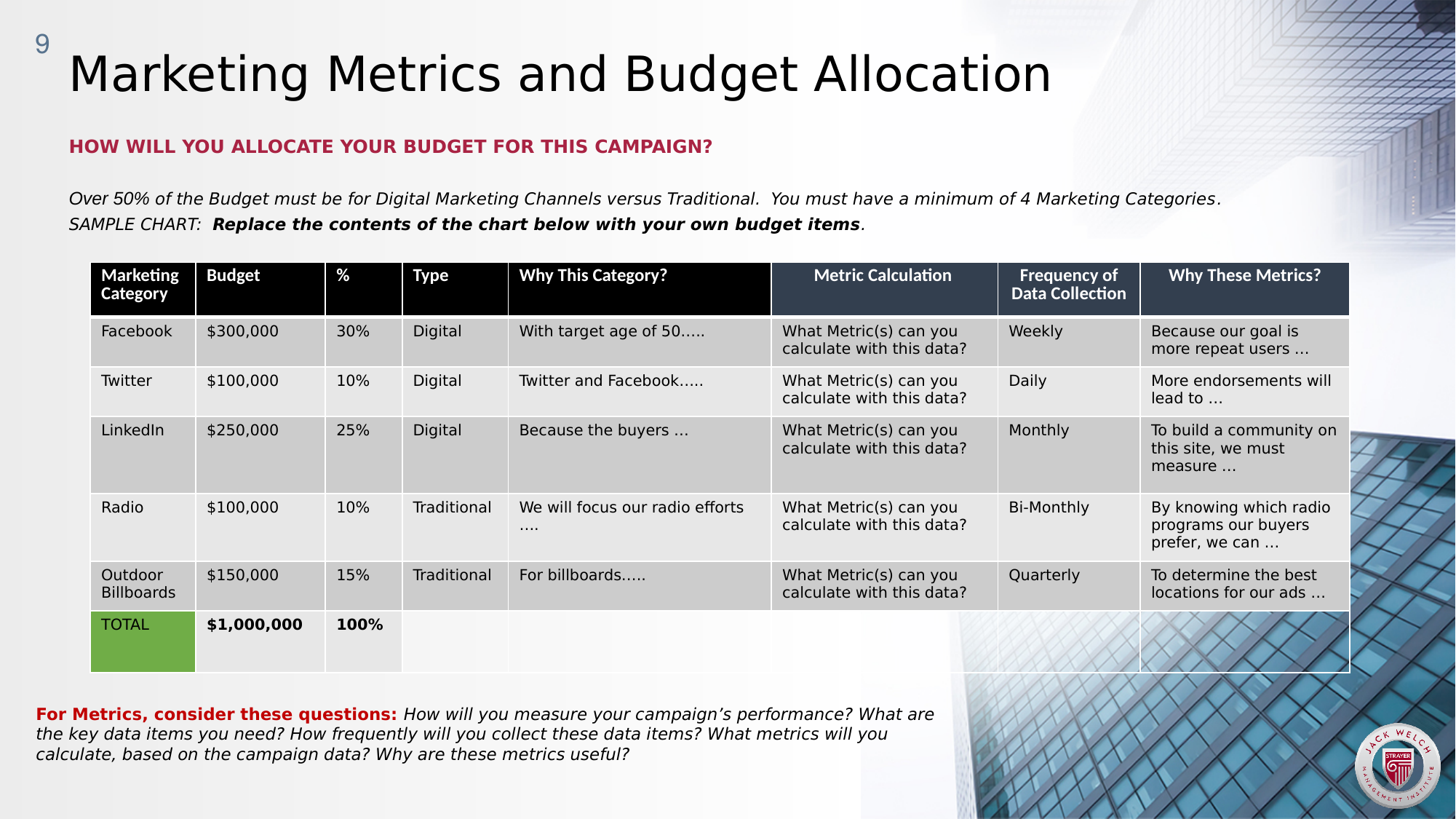

9
Marketing Metrics and Budget Allocation
HOW WILL YOU ALLOCATE YOUR BUDGET FOR THIS CAMPAIGN?
Over 50% of the Budget must be for Digital Marketing Channels versus Traditional.  You must have a minimum of 4 Marketing Categories.
SAMPLE CHART:  Replace the contents of the chart below with your own budget items.
| Marketing Category | Budget | % | Type | Why This Category? | Metric Calculation | Frequency of Data Collection | Why These Metrics? |
| --- | --- | --- | --- | --- | --- | --- | --- |
| Facebook | $300,000 | 30% | Digital | With target age of 50….. | What Metric(s) can you calculate with this data? | Weekly | Because our goal is more repeat users … |
| Twitter | $100,000 | 10% | Digital | Twitter and Facebook….. | What Metric(s) can you calculate with this data? | Daily | More endorsements will lead to … |
| LinkedIn | $250,000 | 25% | Digital | Because the buyers … | What Metric(s) can you calculate with this data? | Monthly | To build a community on this site, we must measure … |
| Radio | $100,000 | 10% | Traditional | We will focus our radio efforts …. | What Metric(s) can you calculate with this data? | Bi-Monthly | By knowing which radio programs our buyers prefer, we can … |
| Outdoor Billboards | $150,000 | 15% | Traditional | For billboards….. | What Metric(s) can you calculate with this data? | Quarterly | To determine the best locations for our ads … |
| TOTAL | $1,000,000 | 100% |  |  |  |  |  |
For Metrics, consider these questions: How will you measure your campaign’s performance? What are the key data items you need? How frequently will you collect these data items? What metrics will you calculate, based on the campaign data? Why are these metrics useful?